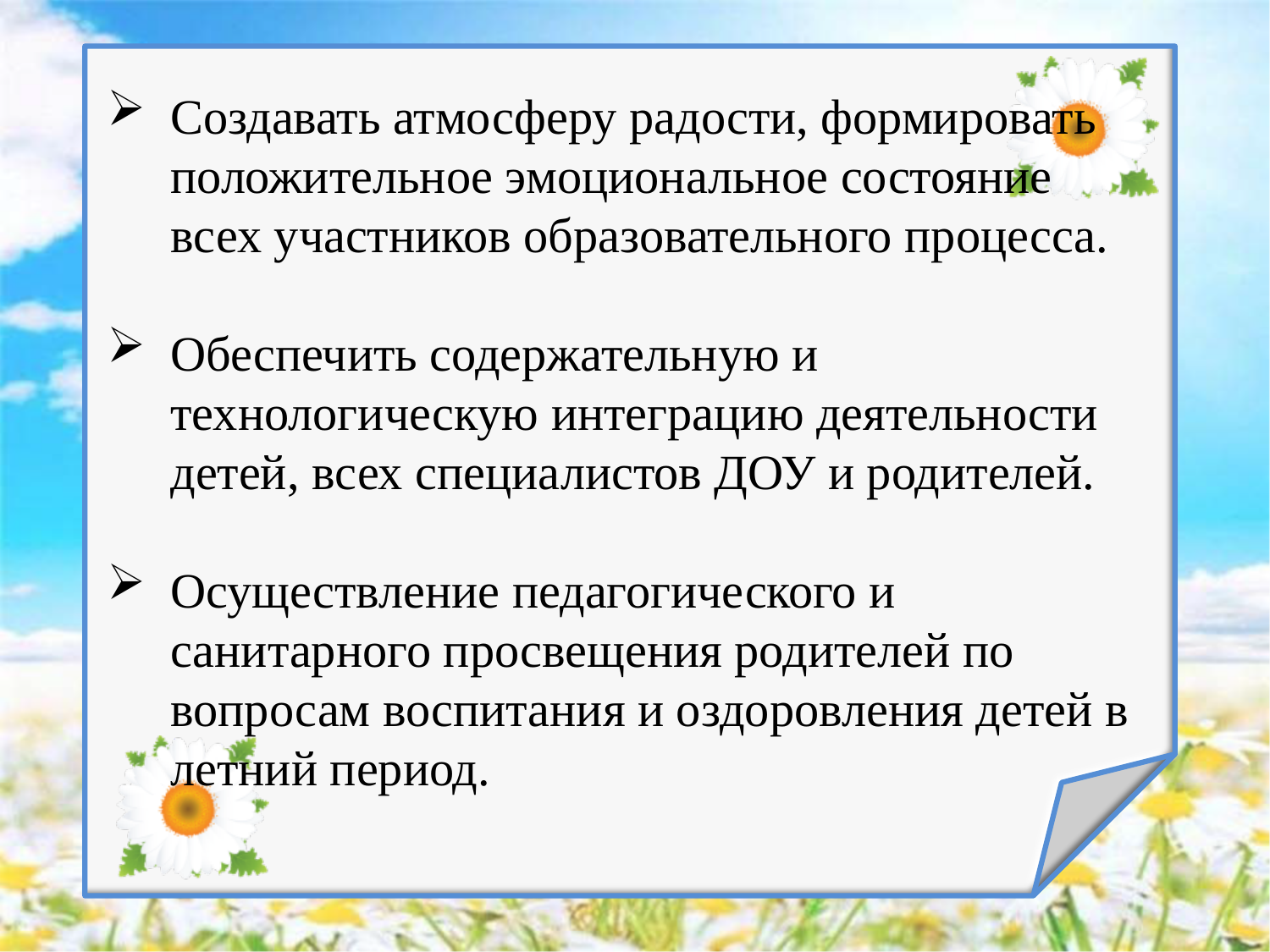

Создавать атмосферу радости, формировать положительное эмоциональное состояние всех участников образовательного процесса.

Обеспечить содержательную и технологическую интеграцию деятельности детей, всех специалистов ДОУ и родителей.

Осуществление педагогического и санитарного просвещения родителей по вопросам воспитания и оздоровления детей в летний период.